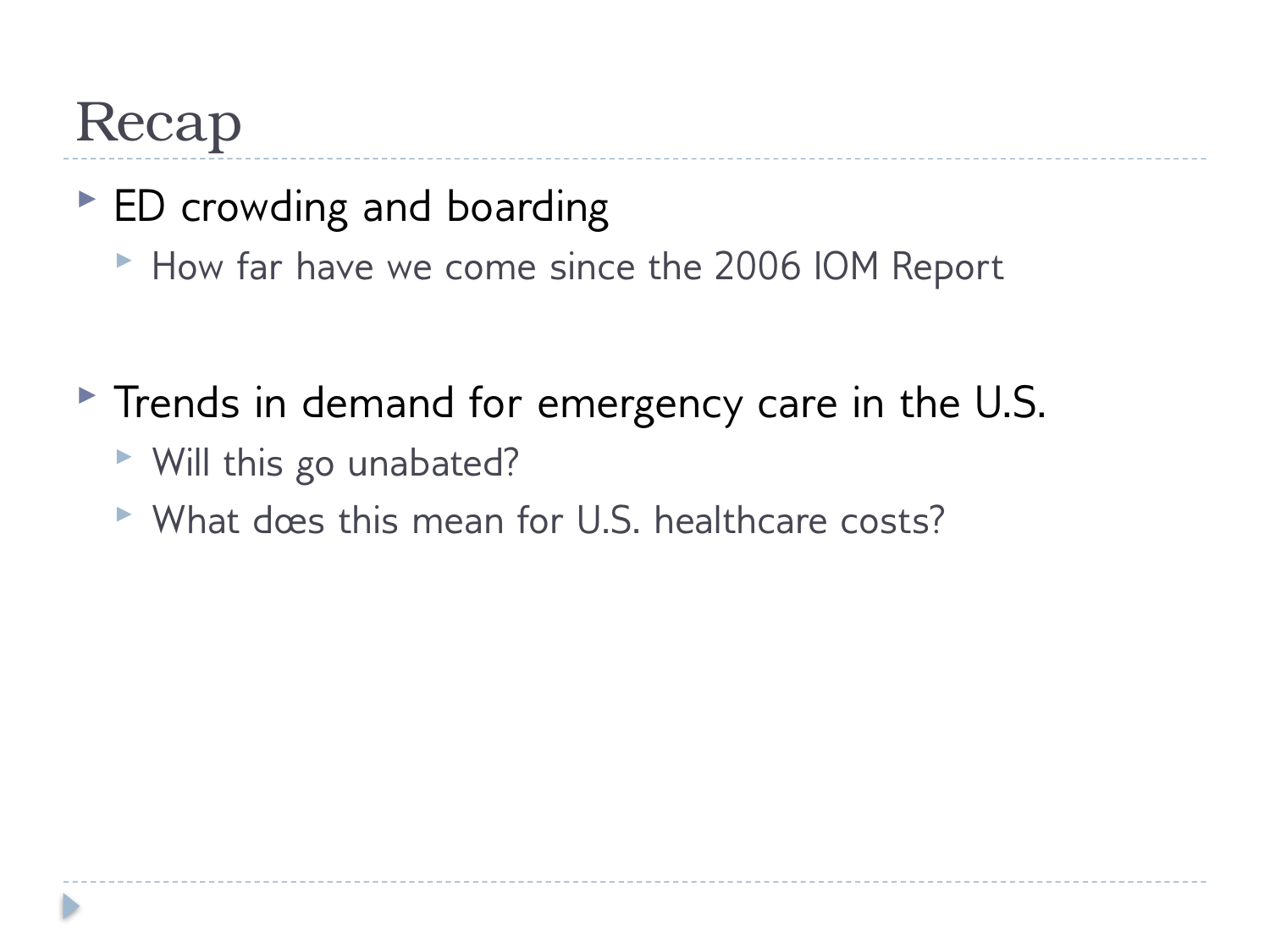

# Recap
ED crowding and boarding
How far have we come since the 2006 IOM Report

Trends in demand for emergency care in the U.S.
Will this go unabated?
What does this mean for U.S. healthcare costs?